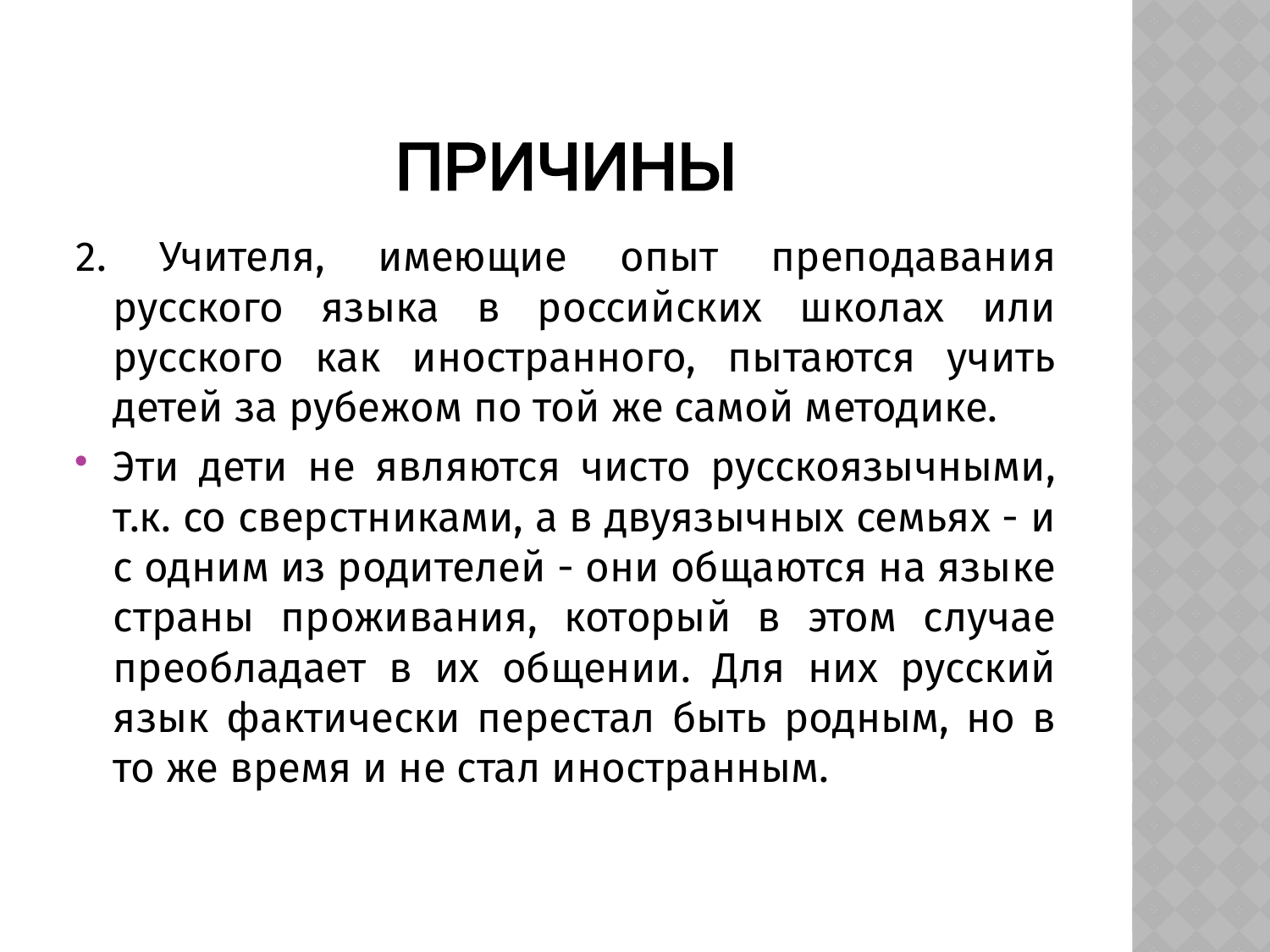

# Причины
2. Учителя, имеющие опыт преподавания русского языка в российских школах или русского как иностранного, пытаются учить детей за рубежом по той же самой методике.
Эти дети не являются чисто русскоязычными, т.к. со сверстниками, а в двуязычных семьях - и с одним из родителей - они общаются на языке страны проживания, который в этом случае преобладает в их общении. Для них русский язык фактически перестал быть родным, но в то же время и не стал иностранным.